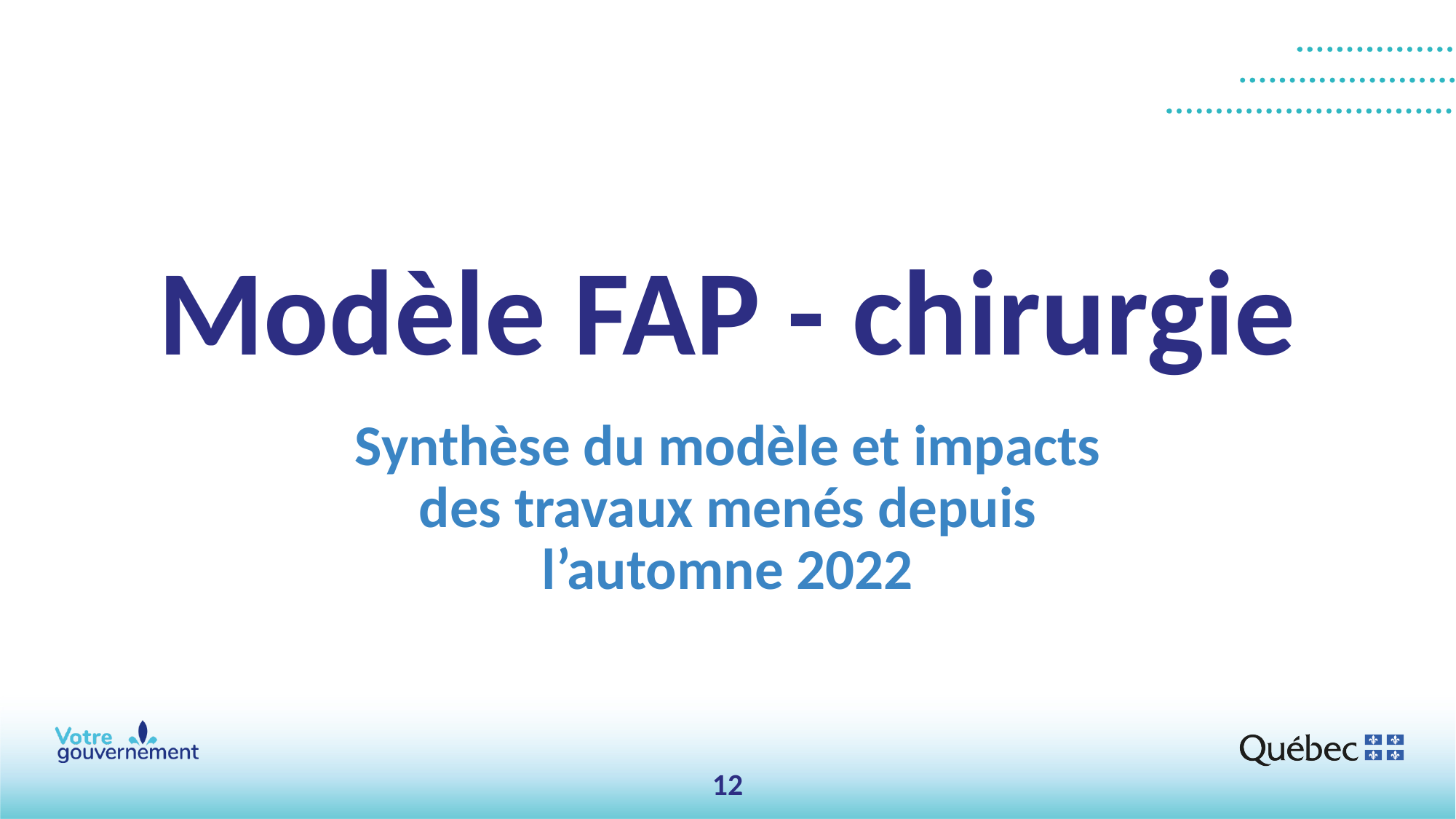

# Modèle FAP - chirurgie
Synthèse du modèle et impacts des travaux menés depuis l’automne 2022
12